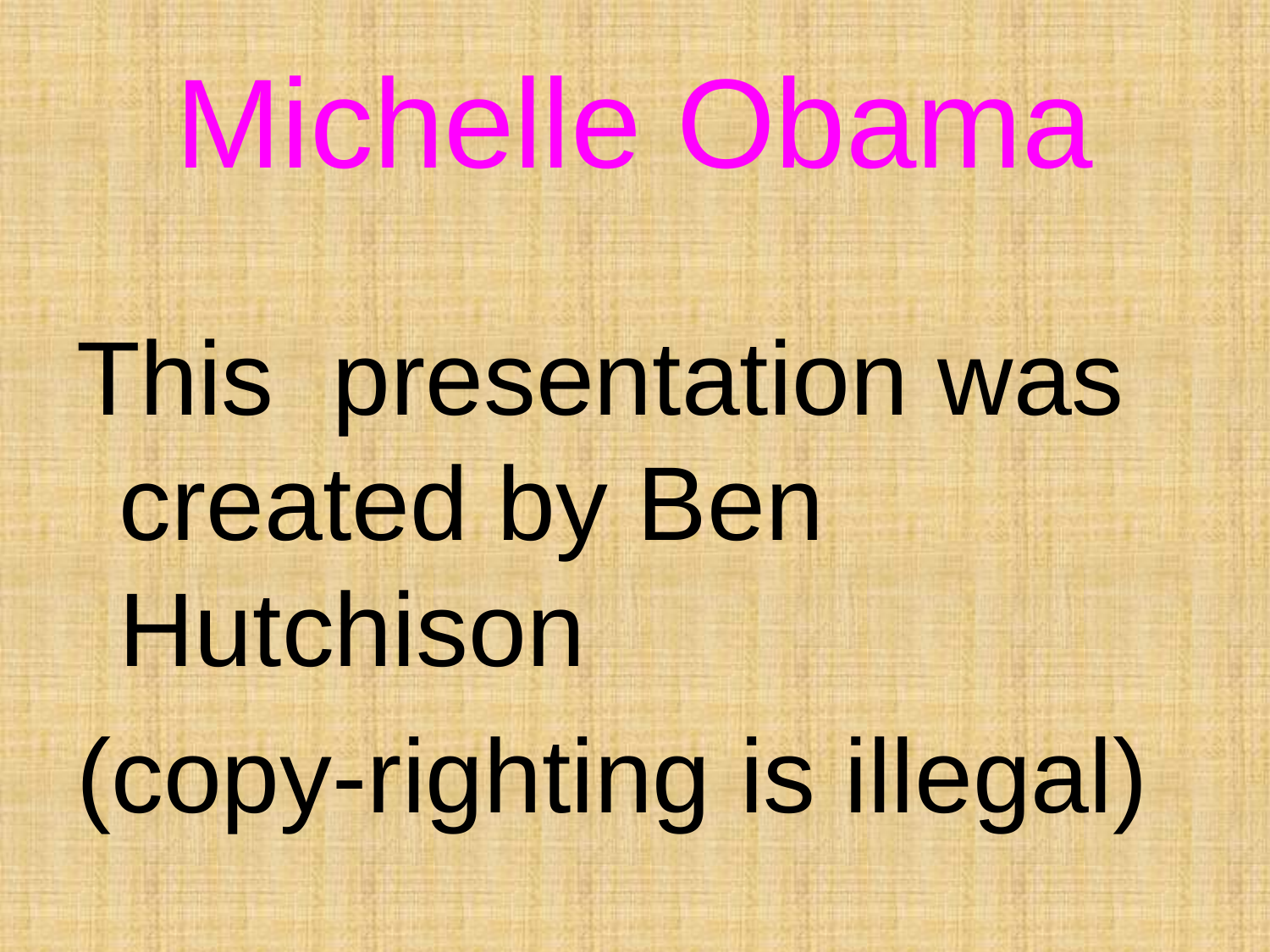

# Michelle Obama

This  presentation was created by Ben Hutchison
(copy-righting is illegal)